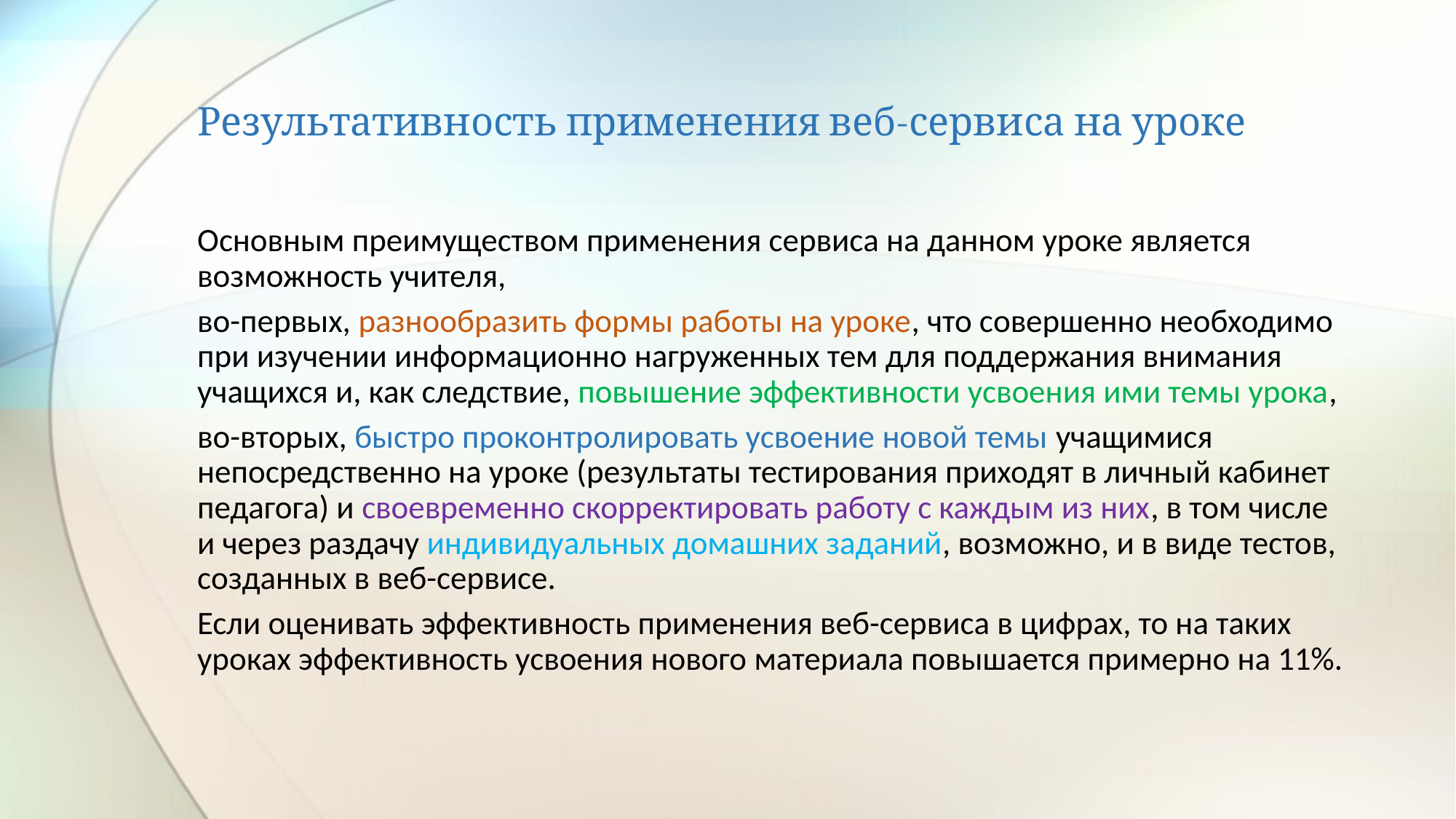

# Результативность применения веб-сервиса на уроке
Основным преимуществом применения сервиса на данном уроке является возможность учителя,
во-первых, разнообразить формы работы на уроке, что совершенно необходимо при изучении информационно нагруженных тем для поддержания внимания учащихся и, как следствие, повышение эффективности усвоения ими темы урока,
во-вторых, быстро проконтролировать усвоение новой темы учащимися непосредственно на уроке (результаты тестирования приходят в личный кабинет педагога) и своевременно скорректировать работу с каждым из них, в том числе и через раздачу индивидуальных домашних заданий, возможно, и в виде тестов, созданных в веб-сервисе.
Если оценивать эффективность применения веб-сервиса в цифрах, то на таких уроках эффективность усвоения нового материала повышается примерно на 11%.